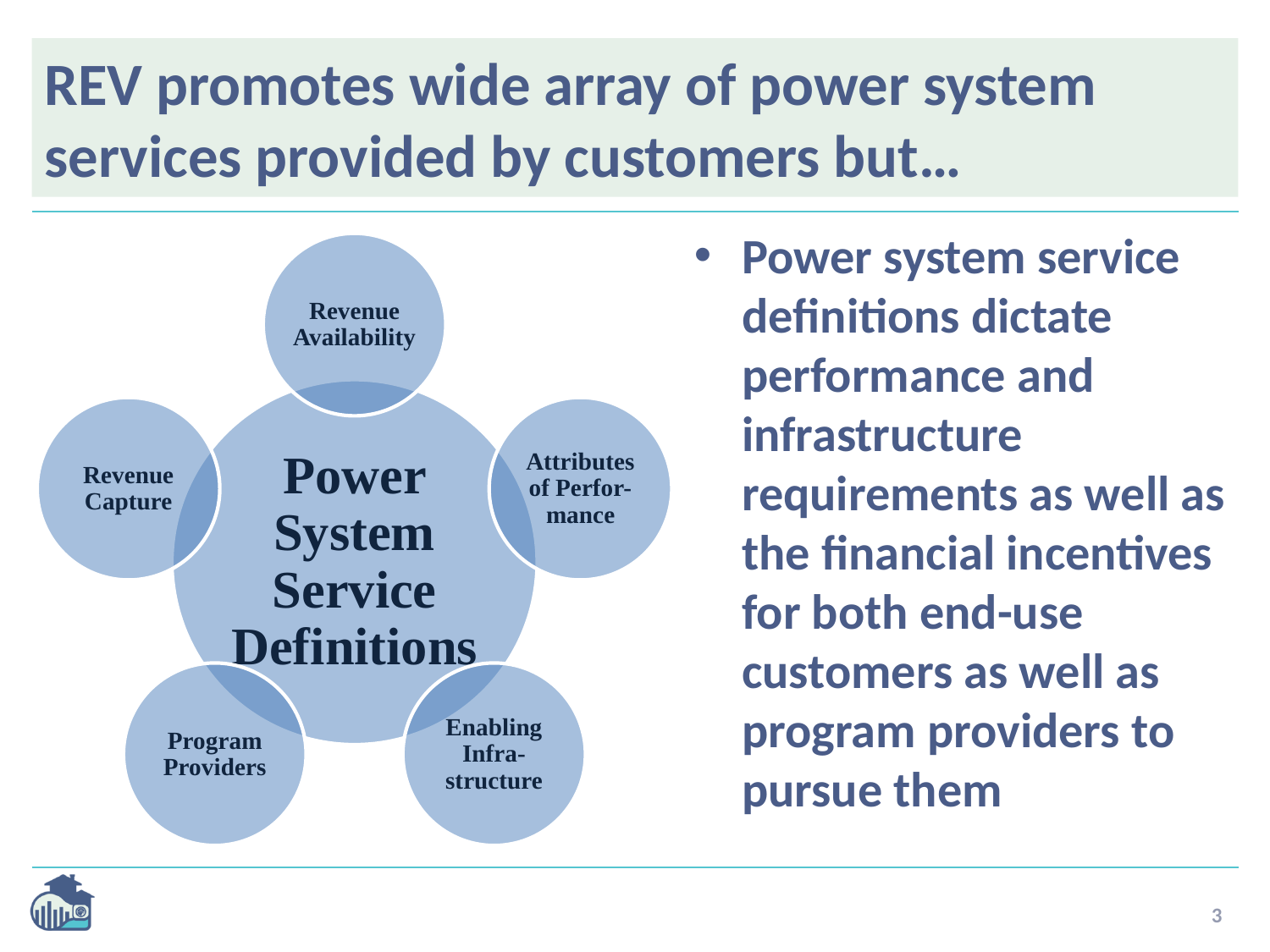

# REV promotes wide array of power system services provided by customers but…
Power system service definitions dictate performance and infrastructure requirements as well as the financial incentives for both end-use customers as well as program providers to pursue them
Power System Service Definitions
Revenue Availability
Attributes of Perfor-mance
Enabling Infra-structure
Program Providers
Revenue Capture
3